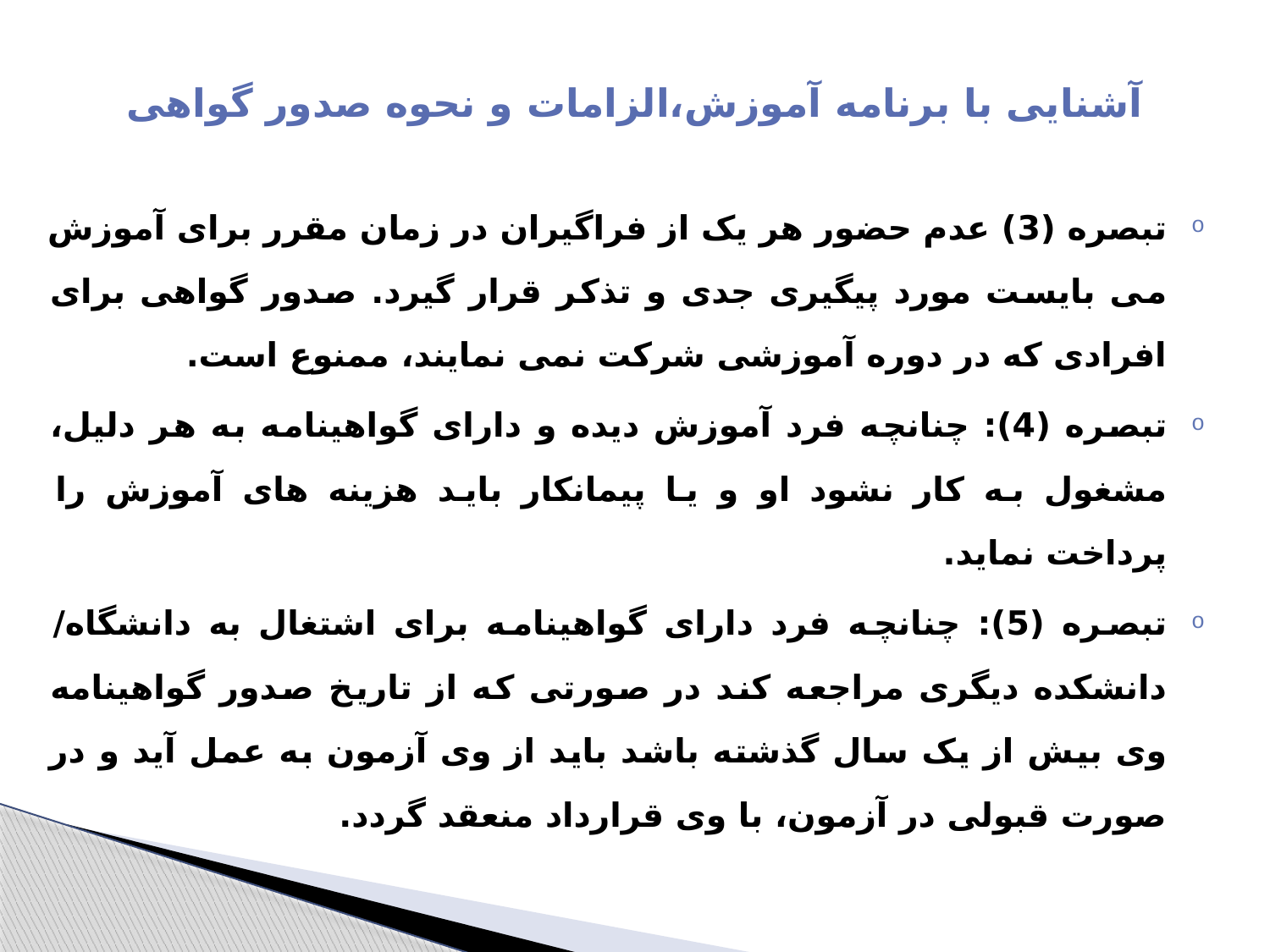

# آشنایی با برنامه آموزش،الزامات و نحوه صدور گواهی
تبصره (3) عدم حضور هر یک از فراگیران در زمان مقرر برای آموزش می بایست مورد پیگیری جدی و تذکر قرار گیرد. صدور گواهی برای افرادی که در دوره آموزشی شرکت نمی نمایند، ممنوع است.
تبصره (4): چنانچه فرد آموزش دیده و دارای گواهینامه به هر دلیل، مشغول به کار نشود او و یا پیمانکار باید هزینه های آموزش را پرداخت نماید.
تبصره (5): چنانچه فرد دارای گواهینامه برای اشتغال به دانشگاه/ دانشکده دیگری مراجعه کند در صورتی که از تاریخ صدور گواهینامه وی بیش از یک سال گذشته باشد باید از وی آزمون به عمل آید و در صورت قبولی در آزمون، با وی قرارداد منعقد گردد.